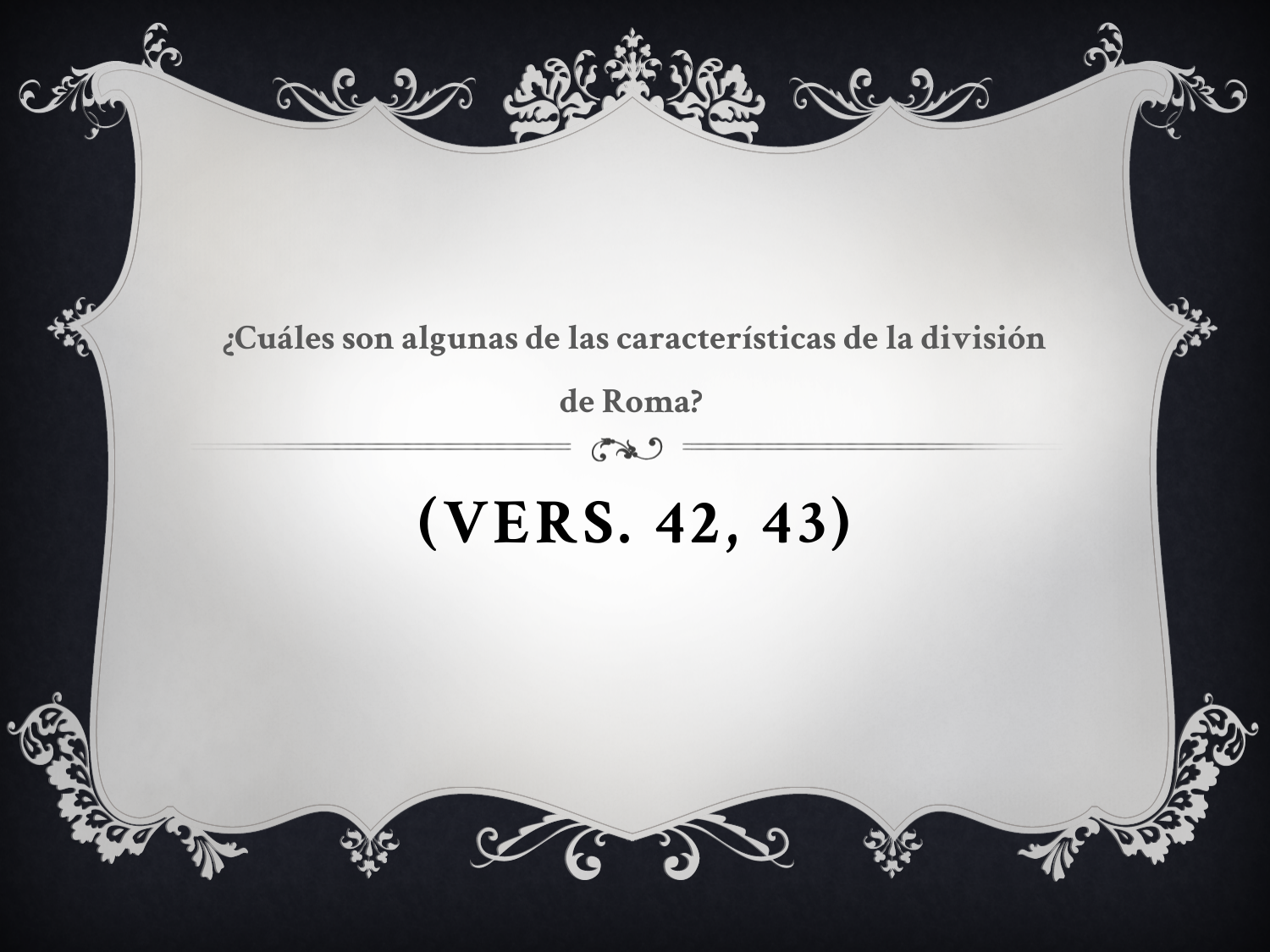

¿Cuáles son algunas de las características de la división de Roma?
# (Vers. 42, 43)